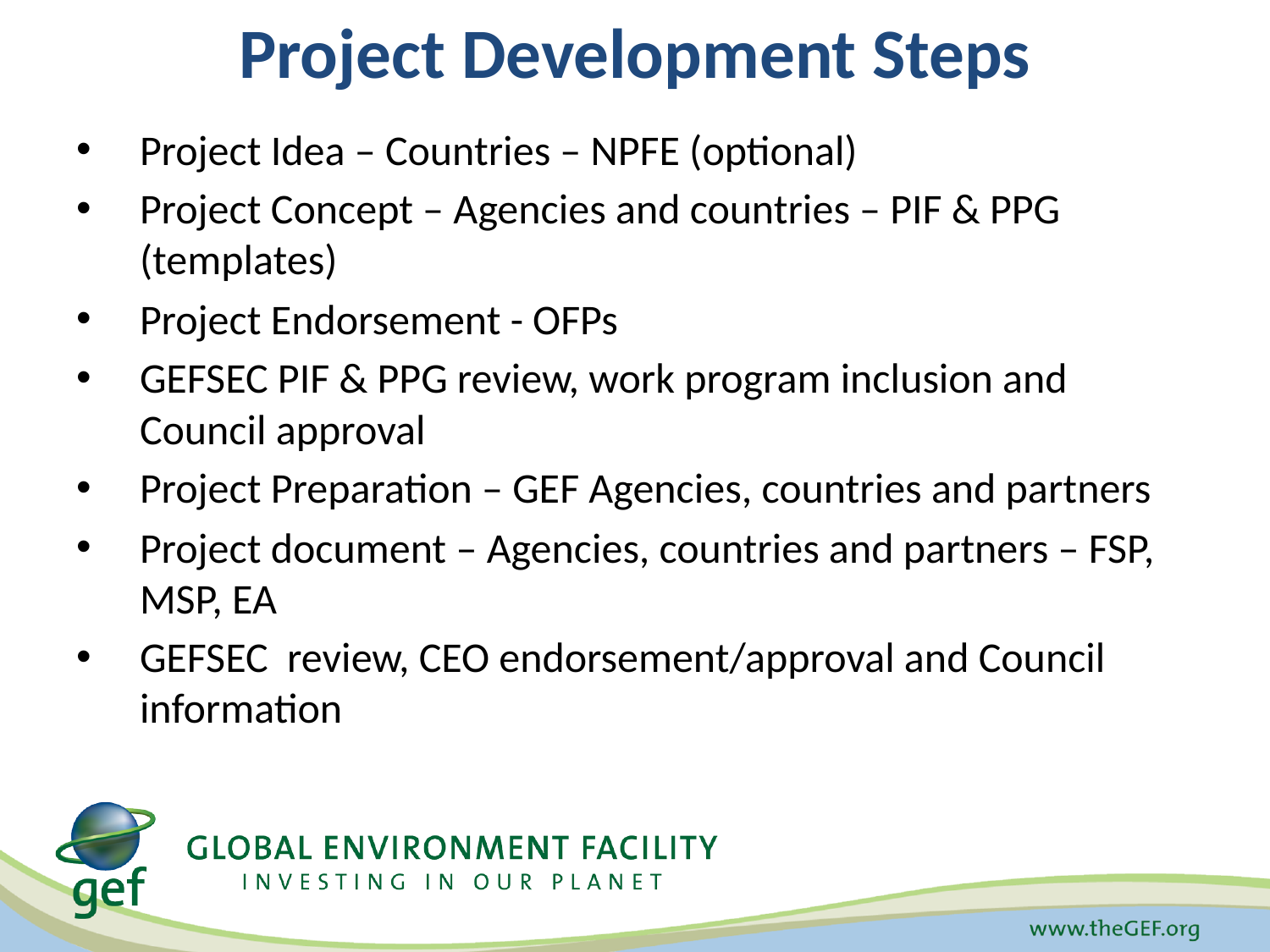

# Project Development Steps
Project Idea – Countries – NPFE (optional)
Project Concept – Agencies and countries – PIF & PPG (templates)
Project Endorsement - OFPs
GEFSEC PIF & PPG review, work program inclusion and   Council approval
Project Preparation – GEF Agencies, countries and partners
Project document – Agencies, countries and partners – FSP, MSP, EA
GEFSEC  review, CEO endorsement/approval and Council information